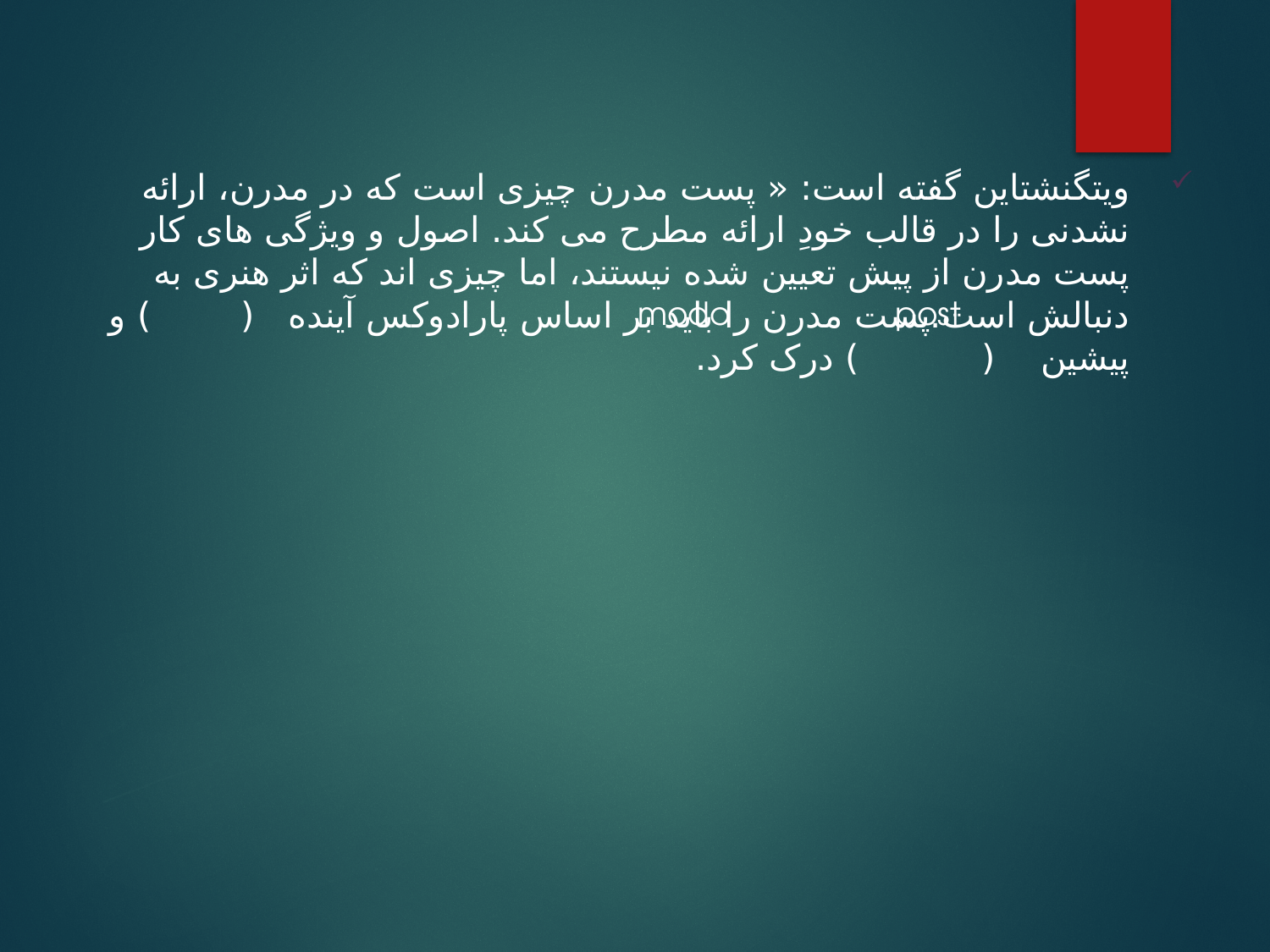

ویتگنشتاین گفته است: « پست مدرن چیزی است که در مدرن، ارائه نشدنی را در قالب خودِ ارائه مطرح می کند. اصول و ویژگی های کار پست مدرن از پیش تعیین شده نیستند، اما چیزی اند که اثر هنری به دنبالش است.پست مدرن را باید بر اساس پارادوکس آینده   (        ) و پیشین    (           ) درک کرد.
modo
post